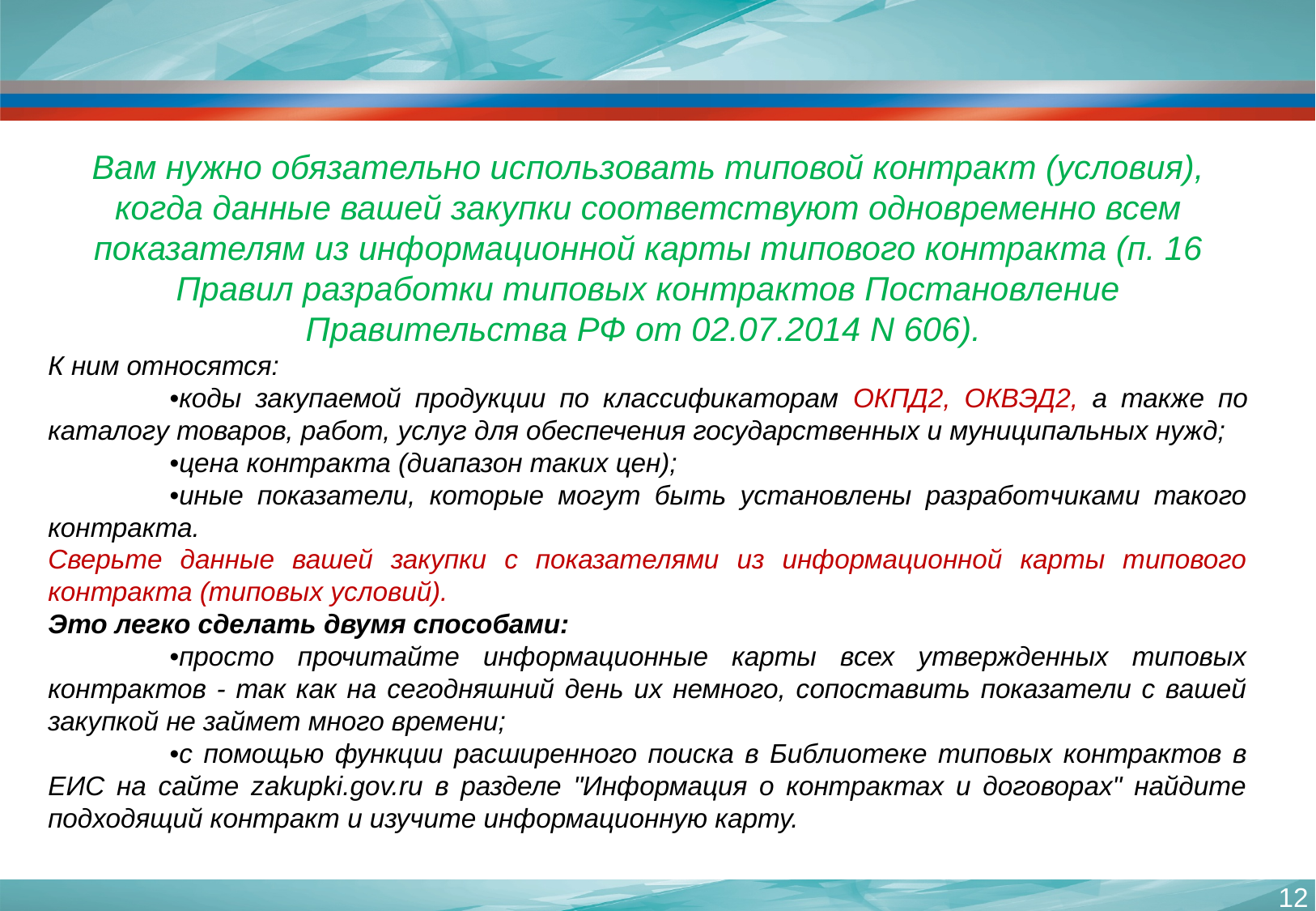

Вам нужно обязательно использовать типовой контракт (условия), когда данные вашей закупки соответствуют одновременно всем показателям из информационной карты типового контракта (п. 16 Правил разработки типовых контрактов Постановление Правительства РФ от 02.07.2014 N 606).
К ним относятся:
	•коды закупаемой продукции по классификаторам ОКПД2, ОКВЭД2, а также по каталогу товаров, работ, услуг для обеспечения государственных и муниципальных нужд;
	•цена контракта (диапазон таких цен);
	•иные показатели, которые могут быть установлены разработчиками такого контракта.
Сверьте данные вашей закупки с показателями из информационной карты типового контракта (типовых условий).
Это легко сделать двумя способами:
	•просто прочитайте информационные карты всех утвержденных типовых контрактов - так как на сегодняшний день их немного, сопоставить показатели с вашей закупкой не займет много времени;
	•с помощью функции расширенного поиска в Библиотеке типовых контрактов в ЕИС на сайте zakupki.gov.ru в разделе "Информация о контрактах и договорах" найдите подходящий контракт и изучите информационную карту.
12